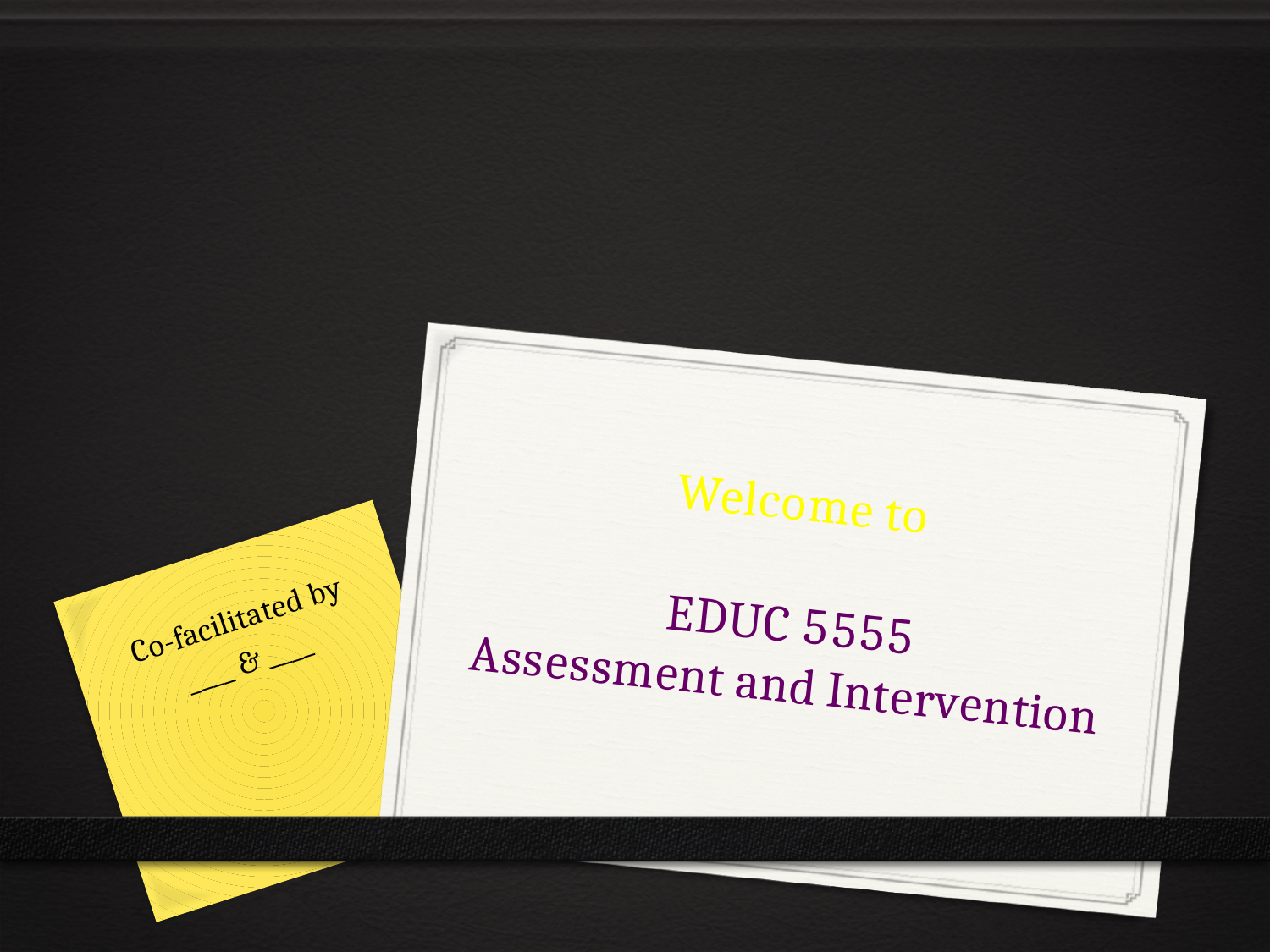

# Welcome to EDUC 5555 Assessment and Intervention

Co-facilitated by
____ & ____